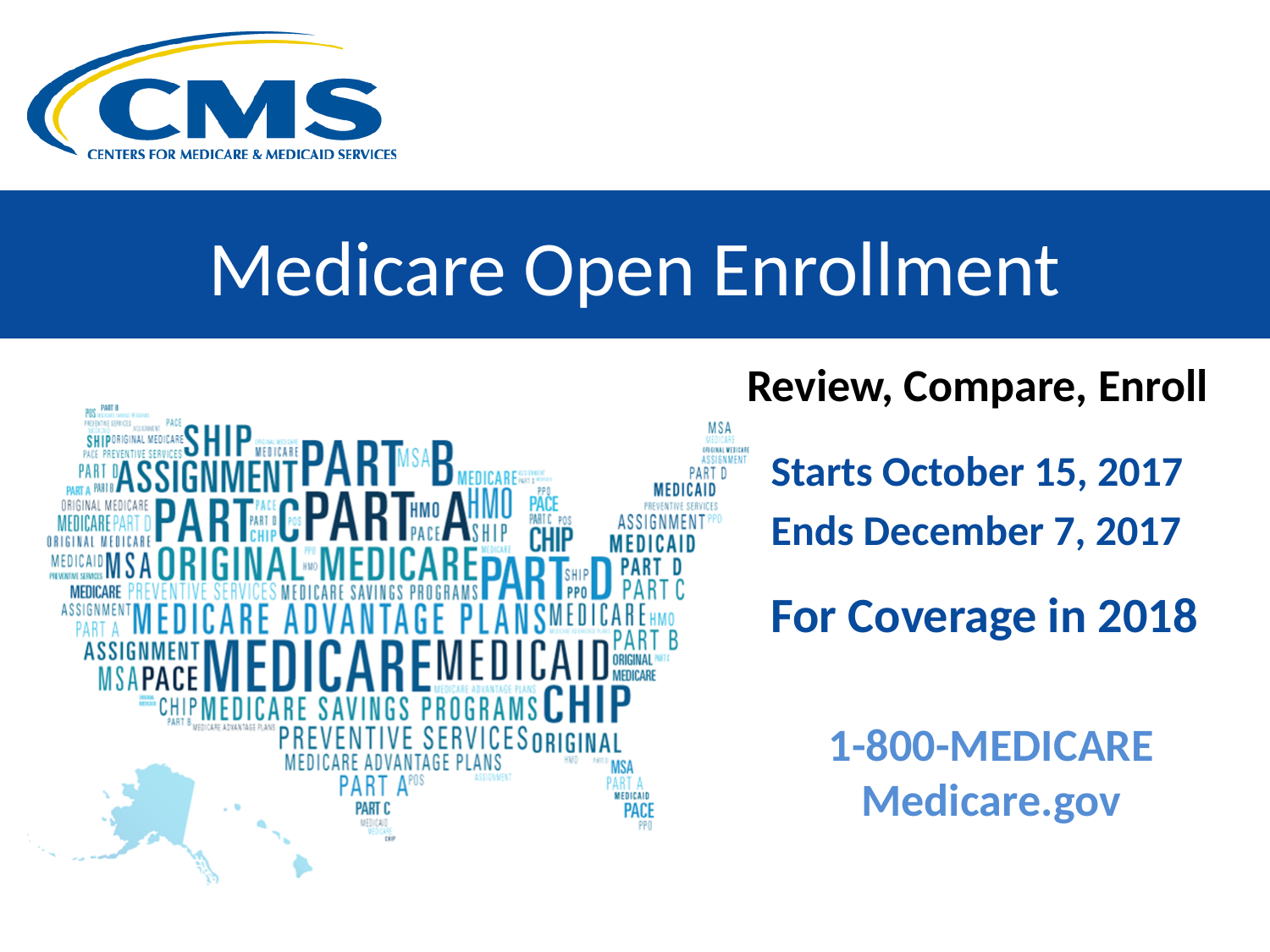

# Medicare Open Enrollment
Review, Compare, Enroll

Starts October 15, 2017
Ends December 7, 2017

For Coverage in 2018

1-800-MEDICARE
Medicare.gov